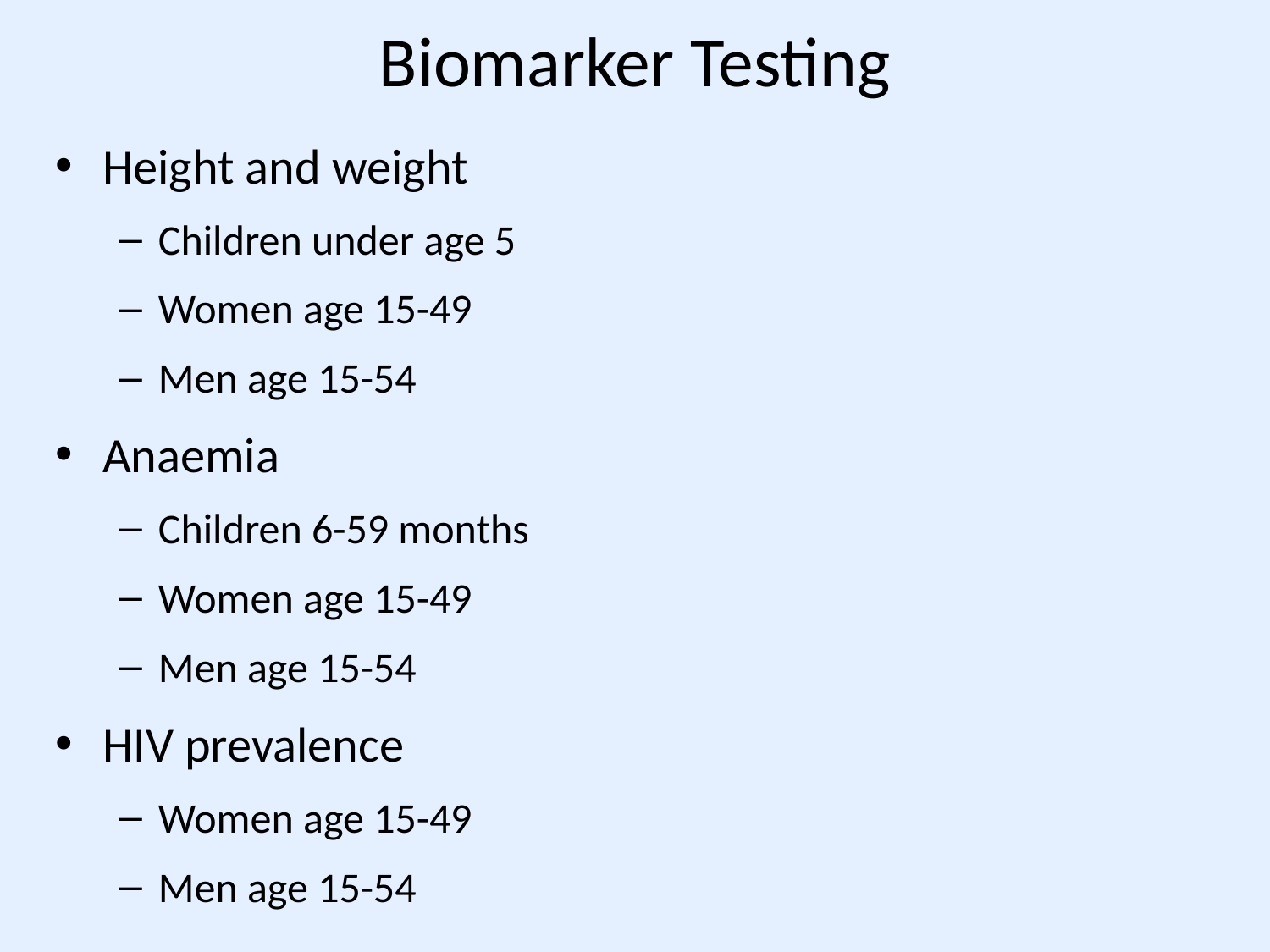

# Biomarker Testing
Height and weight
Children under age 5
Women age 15-49
Men age 15-54
Anaemia
Children 6-59 months
Women age 15-49
Men age 15-54
HIV prevalence
Women age 15-49
Men age 15-54